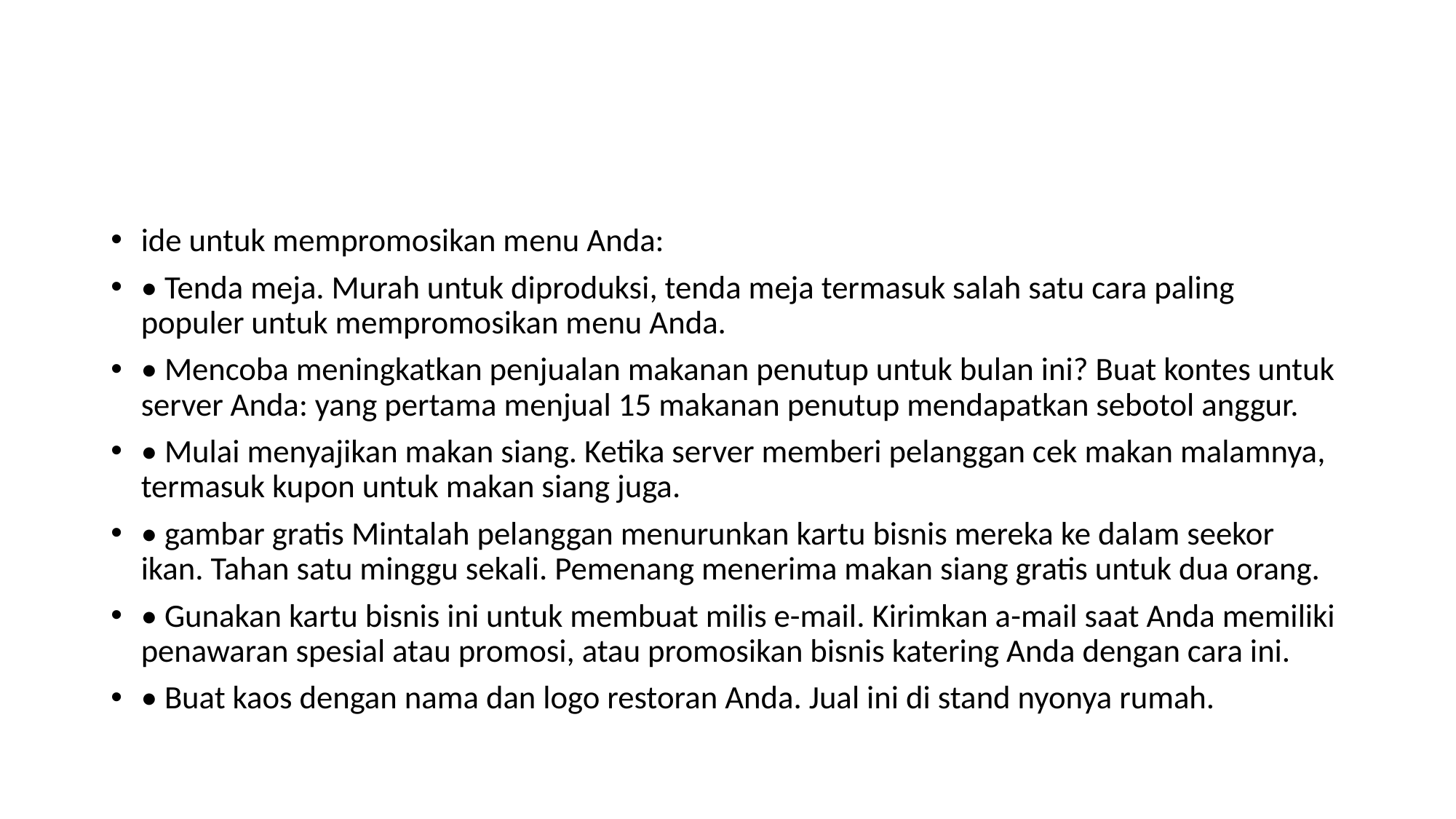

#
ide untuk mempromosikan menu Anda:
• Tenda meja. Murah untuk diproduksi, tenda meja termasuk salah satu cara paling populer untuk mempromosikan menu Anda.
• Mencoba meningkatkan penjualan makanan penutup untuk bulan ini? Buat kontes untuk server Anda: yang pertama menjual 15 makanan penutup mendapatkan sebotol anggur.
• Mulai menyajikan makan siang. Ketika server memberi pelanggan cek makan malamnya, termasuk kupon untuk makan siang juga.
• gambar gratis Mintalah pelanggan menurunkan kartu bisnis mereka ke dalam seekor ikan. Tahan satu minggu sekali. Pemenang menerima makan siang gratis untuk dua orang.
• Gunakan kartu bisnis ini untuk membuat milis e-mail. Kirimkan a-mail saat Anda memiliki penawaran spesial atau promosi, atau promosikan bisnis katering Anda dengan cara ini.
• Buat kaos dengan nama dan logo restoran Anda. Jual ini di stand nyonya rumah.